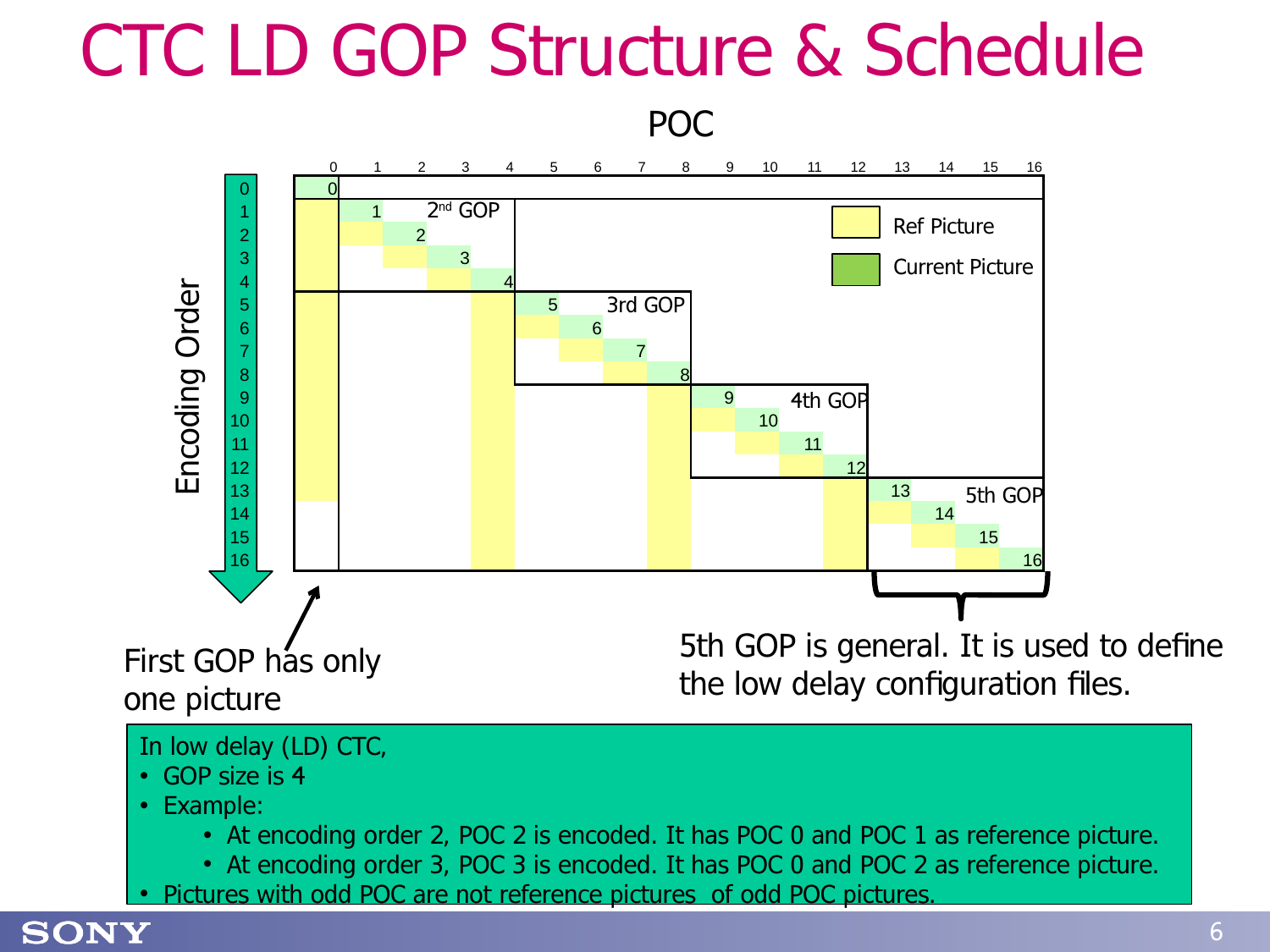

# CTC LD GOP Structure & Schedule
POC
|  |  | 0 | 1 | 2 | 3 | 4 | 5 | 6 | 7 | 8 | 9 | 10 | 11 | 12 | 13 | 14 | 15 | 16 |
| --- | --- | --- | --- | --- | --- | --- | --- | --- | --- | --- | --- | --- | --- | --- | --- | --- | --- | --- |
| 0 |  | 0 |  |  |  |  |  |  |  |  |  |  |  |  |  |  |  |  |
| 1 |  |  | 1 |  |  |  |  |  |  |  |  |  |  |  |  |  |  |  |
| 2 |  |  |  | 2 |  |  |  |  |  |  |  |  |  |  |  |  |  |  |
| 3 |  |  |  |  | 3 |  |  |  |  |  |  |  |  |  |  |  |  |  |
| 4 |  |  |  |  |  | 4 |  |  |  |  |  |  |  |  |  |  |  |  |
| 5 |  |  |  |  |  |  | 5 |  |  |  |  |  |  |  |  |  |  |  |
| 6 |  |  |  |  |  |  |  | 6 |  |  |  |  |  |  |  |  |  |  |
| 7 |  |  |  |  |  |  |  |  | 7 |  |  |  |  |  |  |  |  |  |
| 8 |  |  |  |  |  |  |  |  |  | 8 |  |  |  |  |  |  |  |  |
| 9 |  |  |  |  |  |  |  |  |  |  | 9 |  |  |  |  |  |  |  |
| 10 |  |  |  |  |  |  |  |  |  |  |  | 10 |  |  |  |  |  |  |
| 11 |  |  |  |  |  |  |  |  |  |  |  |  | 11 |  |  |  |  |  |
| 12 |  |  |  |  |  |  |  |  |  |  |  |  |  | 12 |  |  |  |  |
| 13 |  |  |  |  |  |  |  |  |  |  |  |  |  |  | 13 |  |  |  |
| 14 |  |  |  |  |  |  |  |  |  |  |  |  |  |  |  | 14 |  |  |
| 15 |  |  |  |  |  |  |  |  |  |  |  |  |  |  |  |  | 15 |  |
| 16 |  |  |  |  |  |  |  |  |  |  |  |  |  |  |  |  |  | 16 |

2nd GOP

Ref Picture
Current Picture

3rd GOP
Encoding Order
4th GOP
5th GOP

5th GOP is general. It is used to define the low delay configuration files.
First GOP has only one picture
In low delay (LD) CTC,
GOP size is 4
Example:
At encoding order 2, POC 2 is encoded. It has POC 0 and POC 1 as reference picture.
At encoding order 3, POC 3 is encoded. It has POC 0 and POC 2 as reference picture.
Pictures with odd POC are not reference pictures  of odd POC pictures.
6